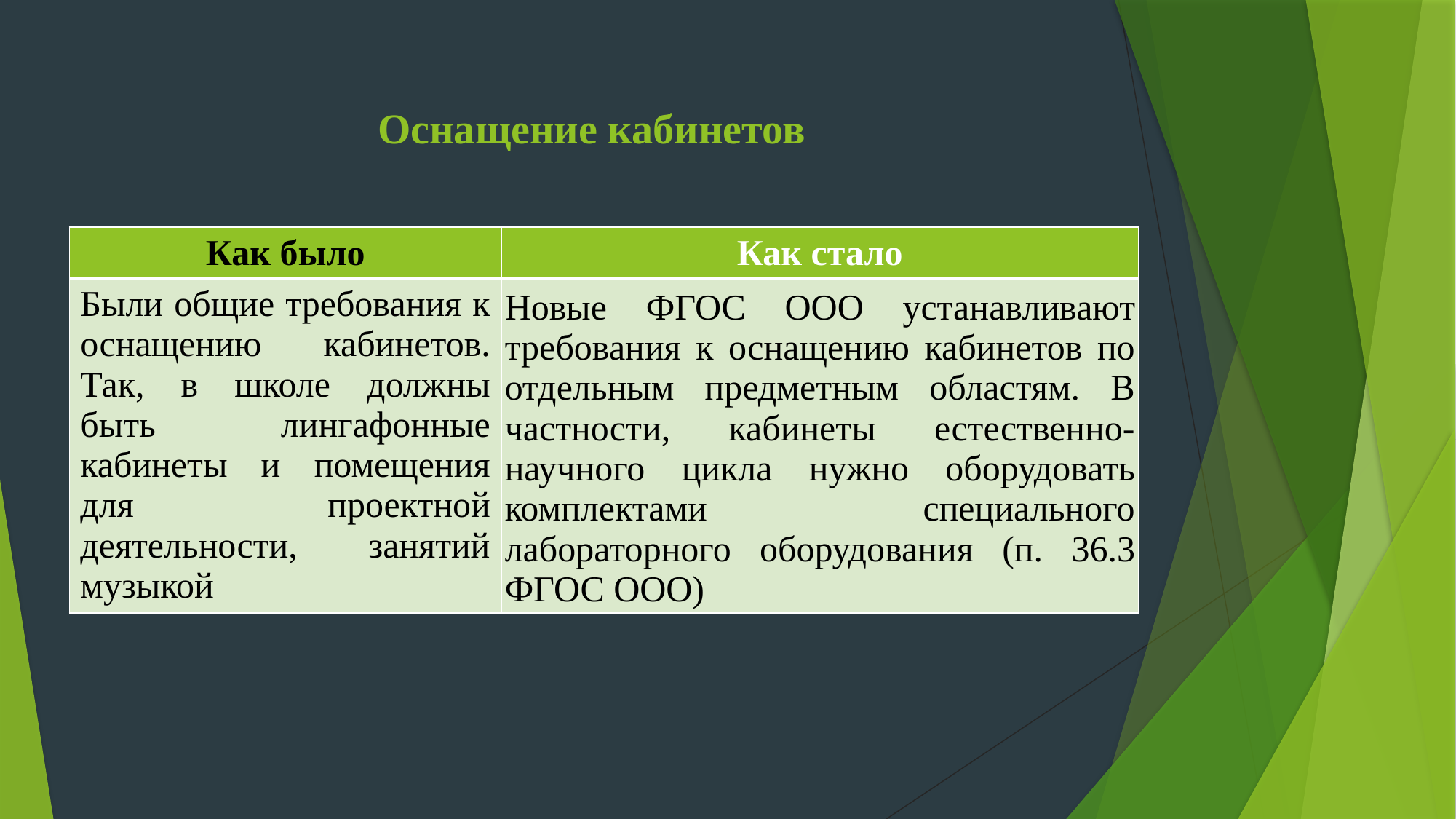

# Оснащение кабинетов
| Как было | Как стало |
| --- | --- |
| Были общие требования к оснащению кабинетов. Так, в школе должны быть лингафонные кабинеты и помещения для проектной деятельности, занятий музыкой | Новые ФГОС ООО устанавливают требования к оснащению кабинетов по отдельным предметным областям. В частности, кабинеты естественно-научного цикла нужно оборудовать комплектами специального лабораторного оборудования (п. 36.3 ФГОС ООО) |